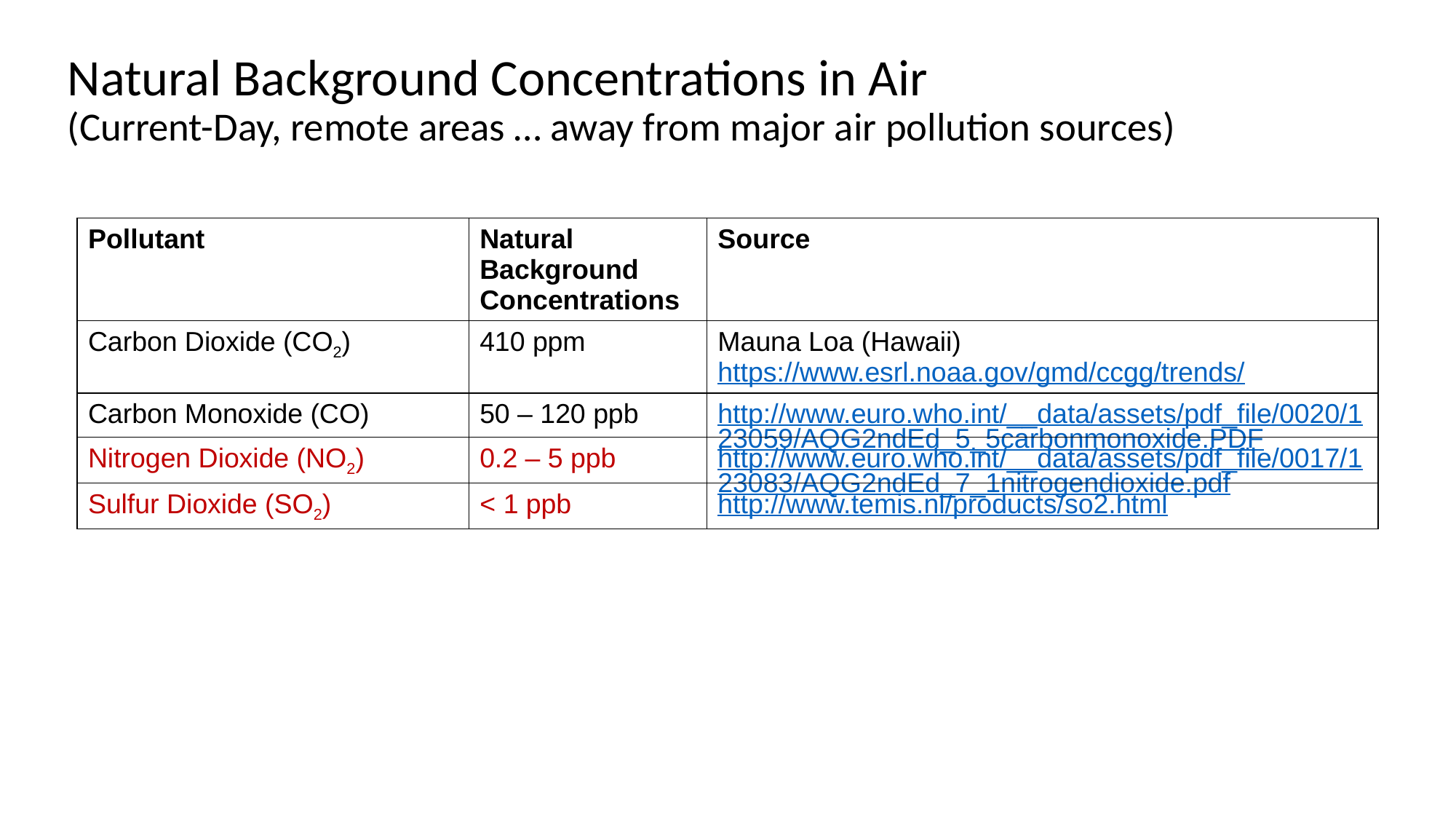

# Natural Background Concentrations in Air (Current-Day, remote areas … away from major air pollution sources)
| Pollutant | Natural Background Concentrations | Source |
| --- | --- | --- |
| Carbon Dioxide (CO2) | 410 ppm | Mauna Loa (Hawaii) https://www.esrl.noaa.gov/gmd/ccgg/trends/ |
| Carbon Monoxide (CO) | 50 – 120 ppb | http://www.euro.who.int/\_\_data/assets/pdf\_file/0020/123059/AQG2ndEd\_5\_5carbonmonoxide.PDF |
| Nitrogen Dioxide (NO2) | 0.2 – 5 ppb | http://www.euro.who.int/\_\_data/assets/pdf\_file/0017/123083/AQG2ndEd\_7\_1nitrogendioxide.pdf |
| Sulfur Dioxide (SO2) | < 1 ppb | http://www.temis.nl/products/so2.html |